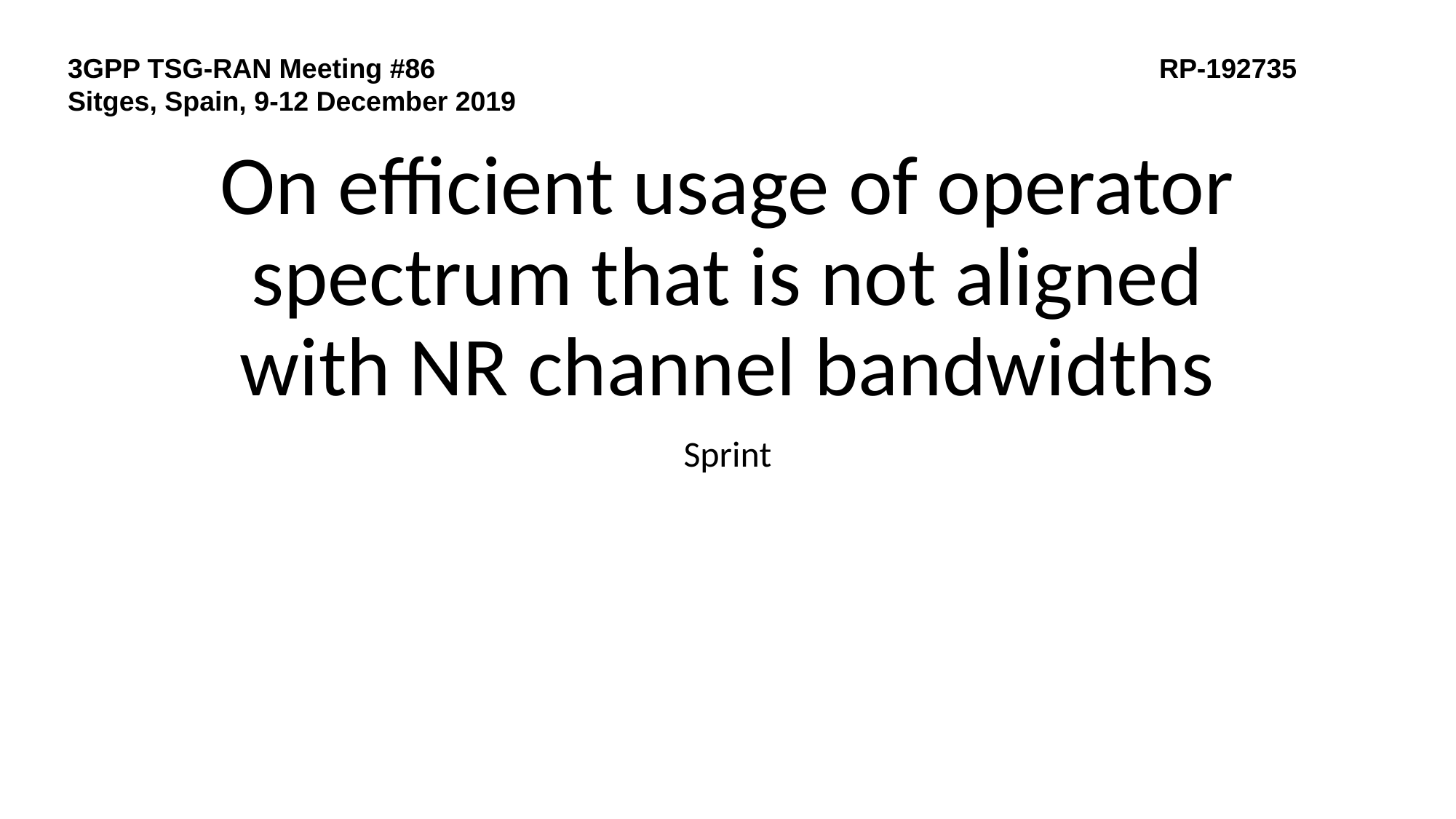

3GPP TSG-RAN Meeting #86					RP-192735
Sitges, Spain, 9-12 December 2019
# On efficient usage of operator spectrum that is not aligned with NR channel bandwidths
Sprint